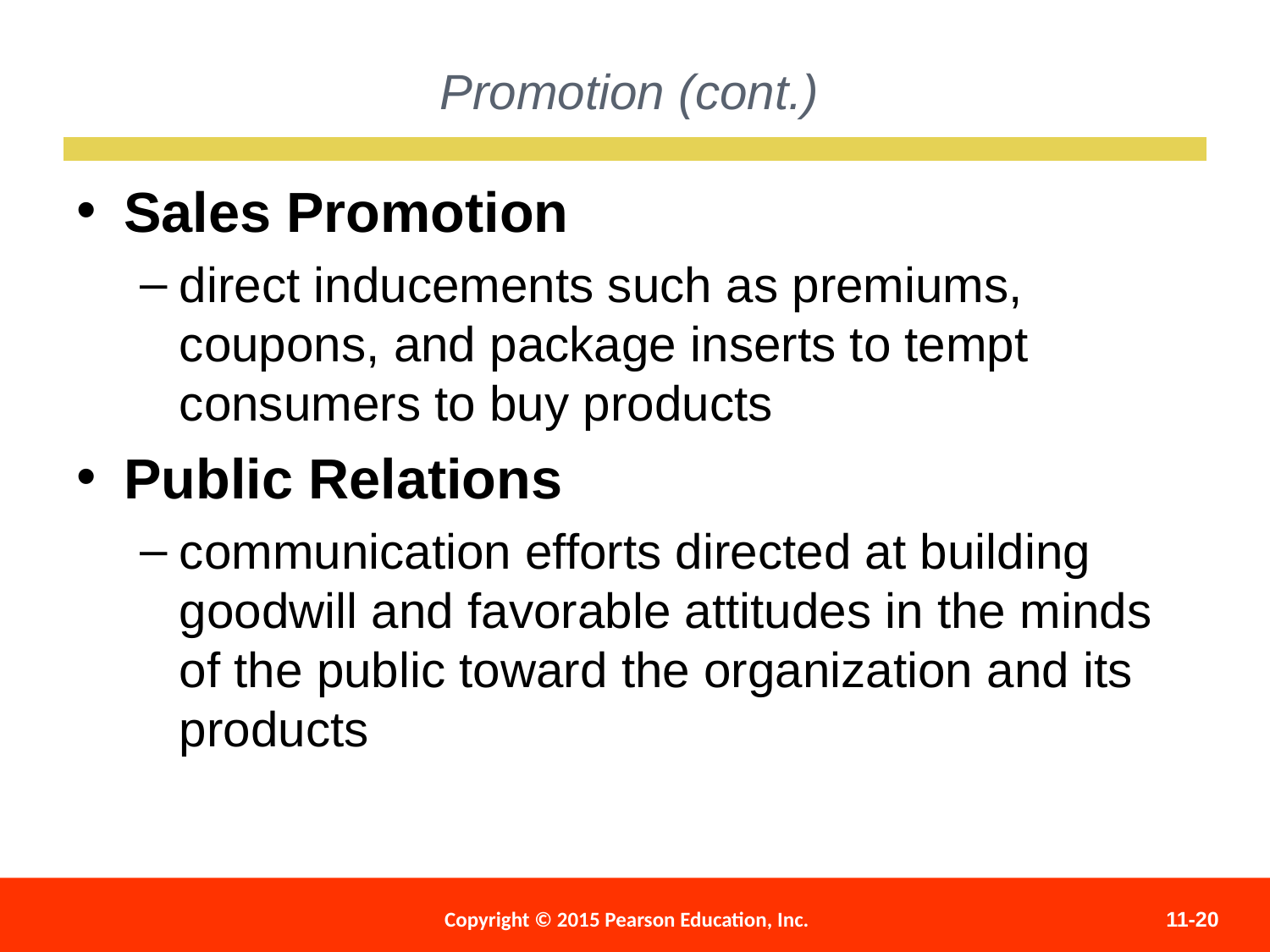

Promotion (cont.)
Sales Promotion
direct inducements such as premiums, coupons, and package inserts to tempt consumers to buy products
Public Relations
communication efforts directed at building goodwill and favorable attitudes in the minds of the public toward the organization and its products